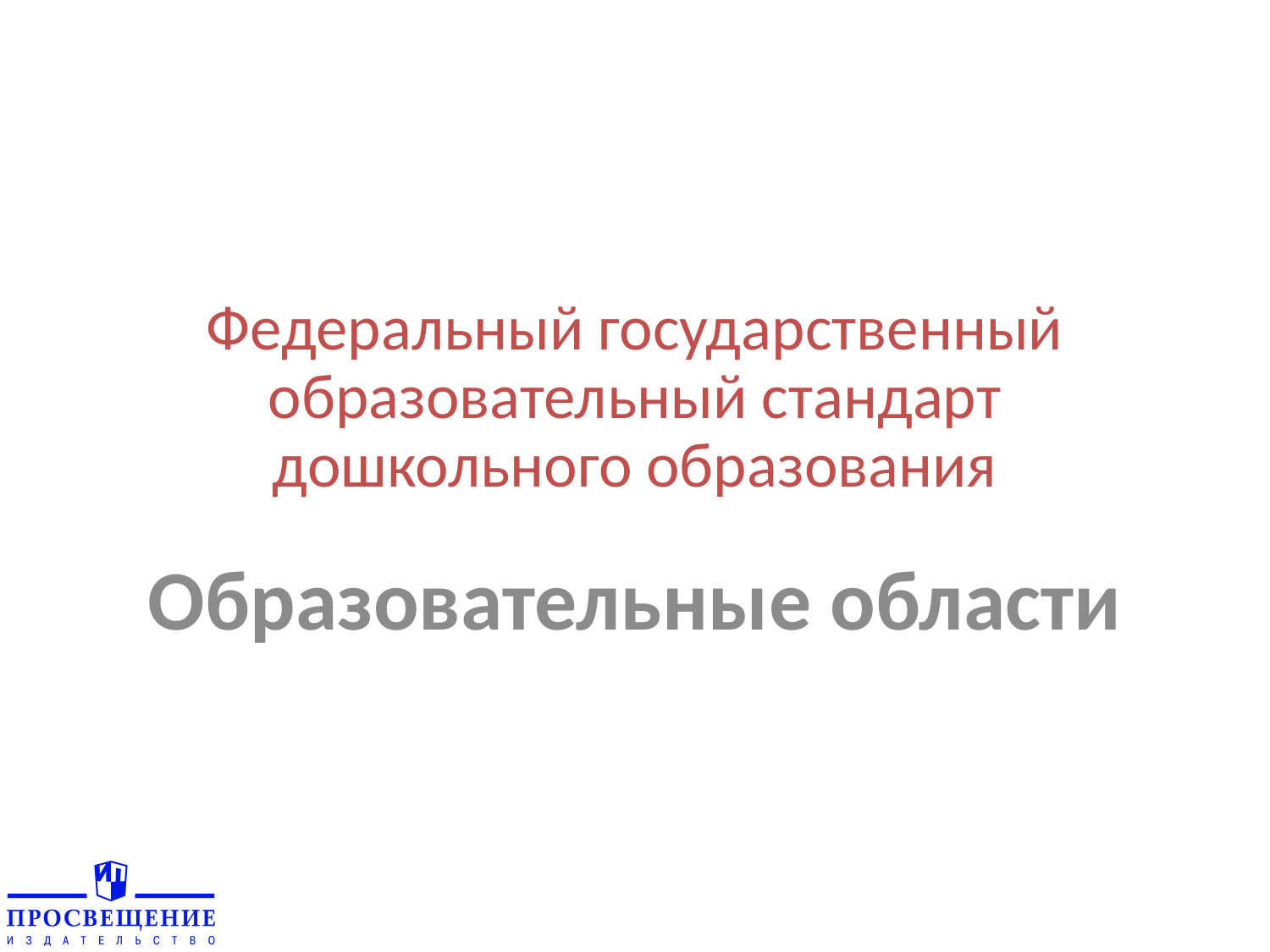

# Федеральный государственный образовательный стандарт дошкольного образования
Образовательные области